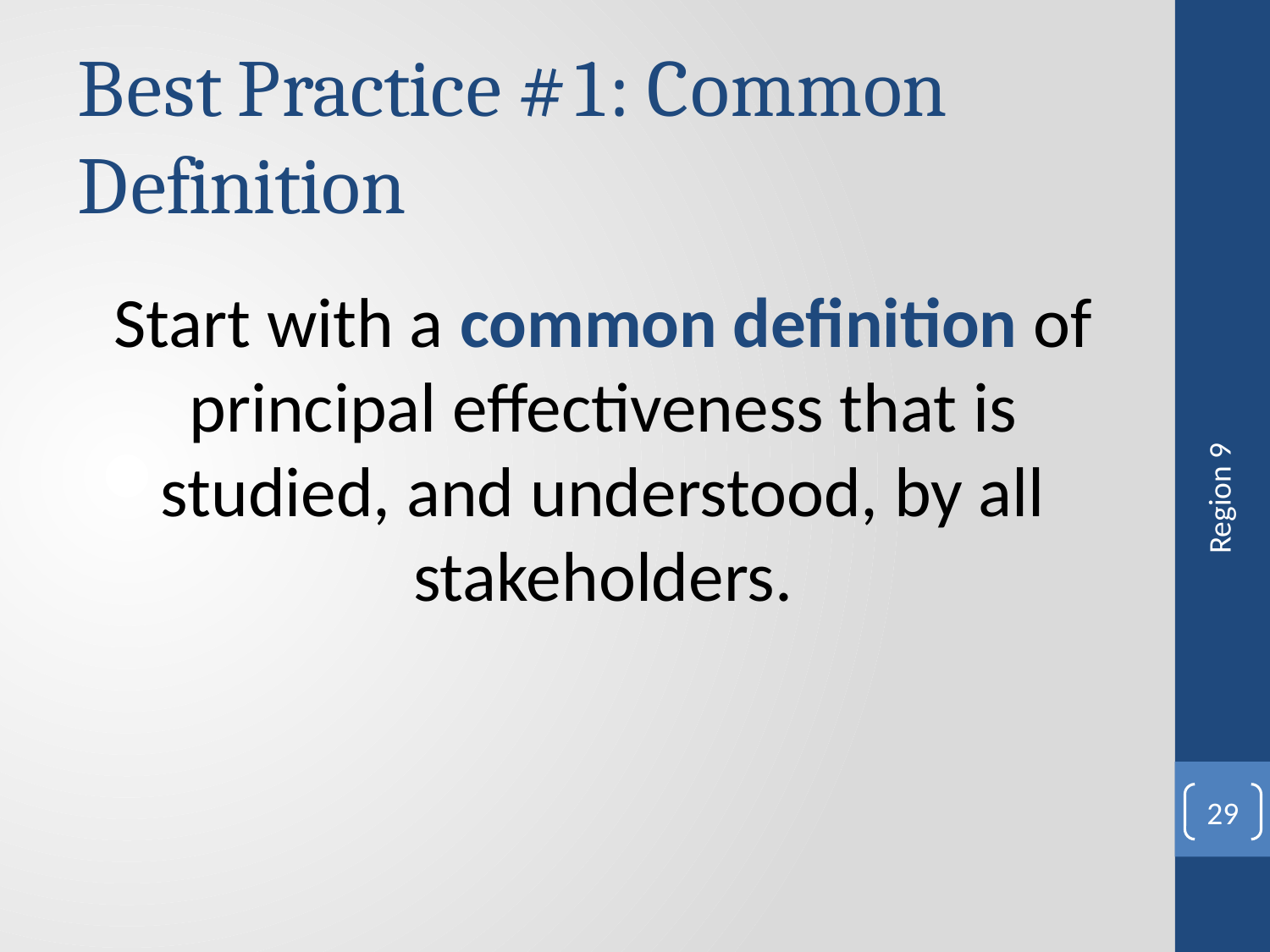

# Best Practice #1: Common Definition
Start with a common definition of principal effectiveness that is studied, and understood, by all stakeholders.
Region 9
29